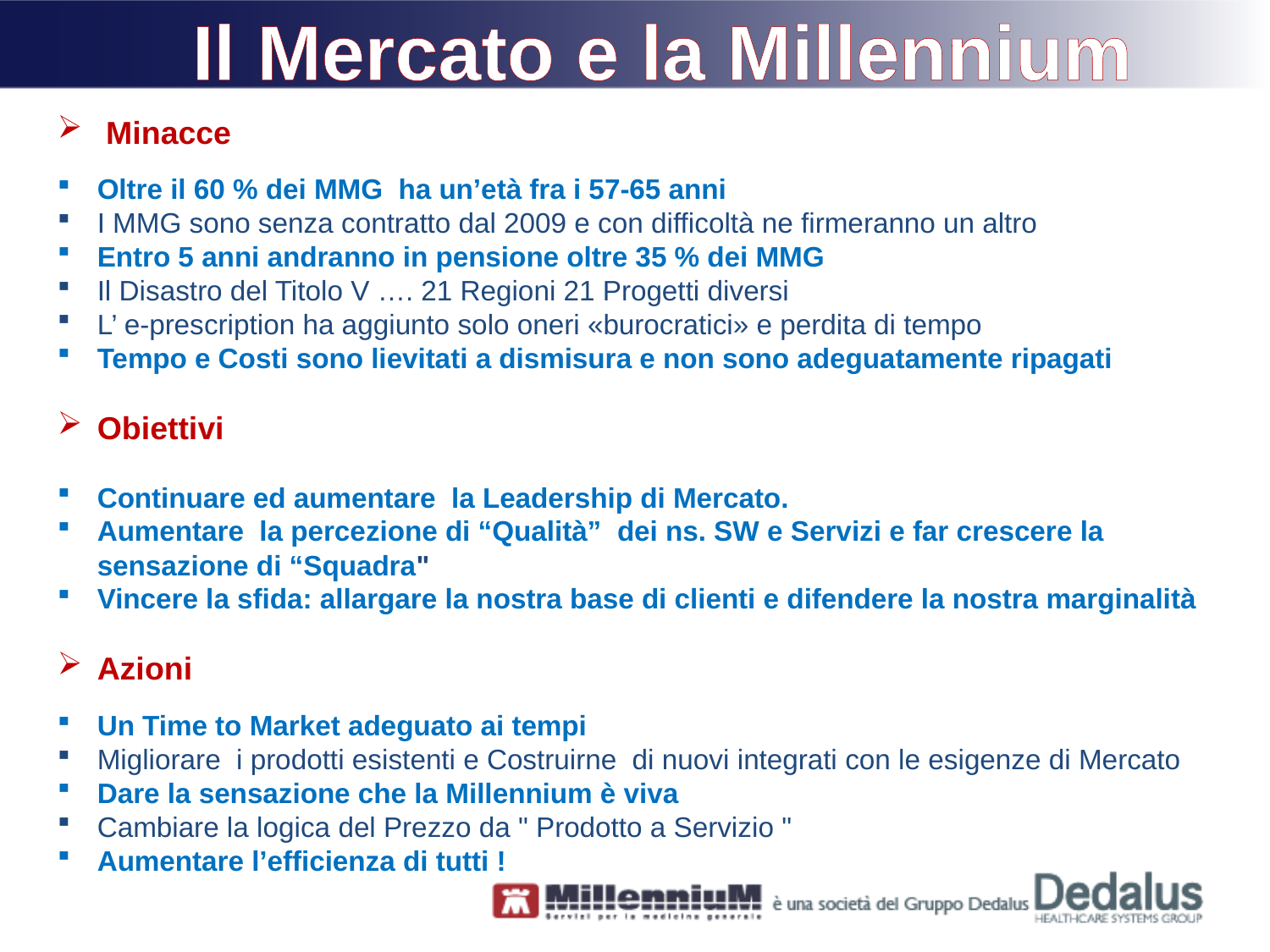

Il Mercato e la Millennium
 Minacce

Oltre il 60 % dei MMG  ha un’età fra i 57-65 anni
I MMG sono senza contratto dal 2009 e con difficoltà ne firmeranno un altro
Entro 5 anni andranno in pensione oltre 35 % dei MMG
Il Disastro del Titolo V …. 21 Regioni 21 Progetti diversi
L’ e-prescription ha aggiunto solo oneri «burocratici» e perdita di tempo
Tempo e Costi sono lievitati a dismisura e non sono adeguatamente ripagati

Obiettivi

Continuare ed aumentare  la Leadership di Mercato.
Aumentare  la percezione di “Qualità”  dei ns. SW e Servizi e far crescere la sensazione di “Squadra"
Vincere la sfida: allargare la nostra base di clienti e difendere la nostra marginalità

Azioni

Un Time to Market adeguato ai tempi
Migliorare  i prodotti esistenti e Costruirne  di nuovi integrati con le esigenze di Mercato
Dare la sensazione che la Millennium è viva
Cambiare la logica del Prezzo da " Prodotto a Servizio "
Aumentare l’efficienza di tutti !